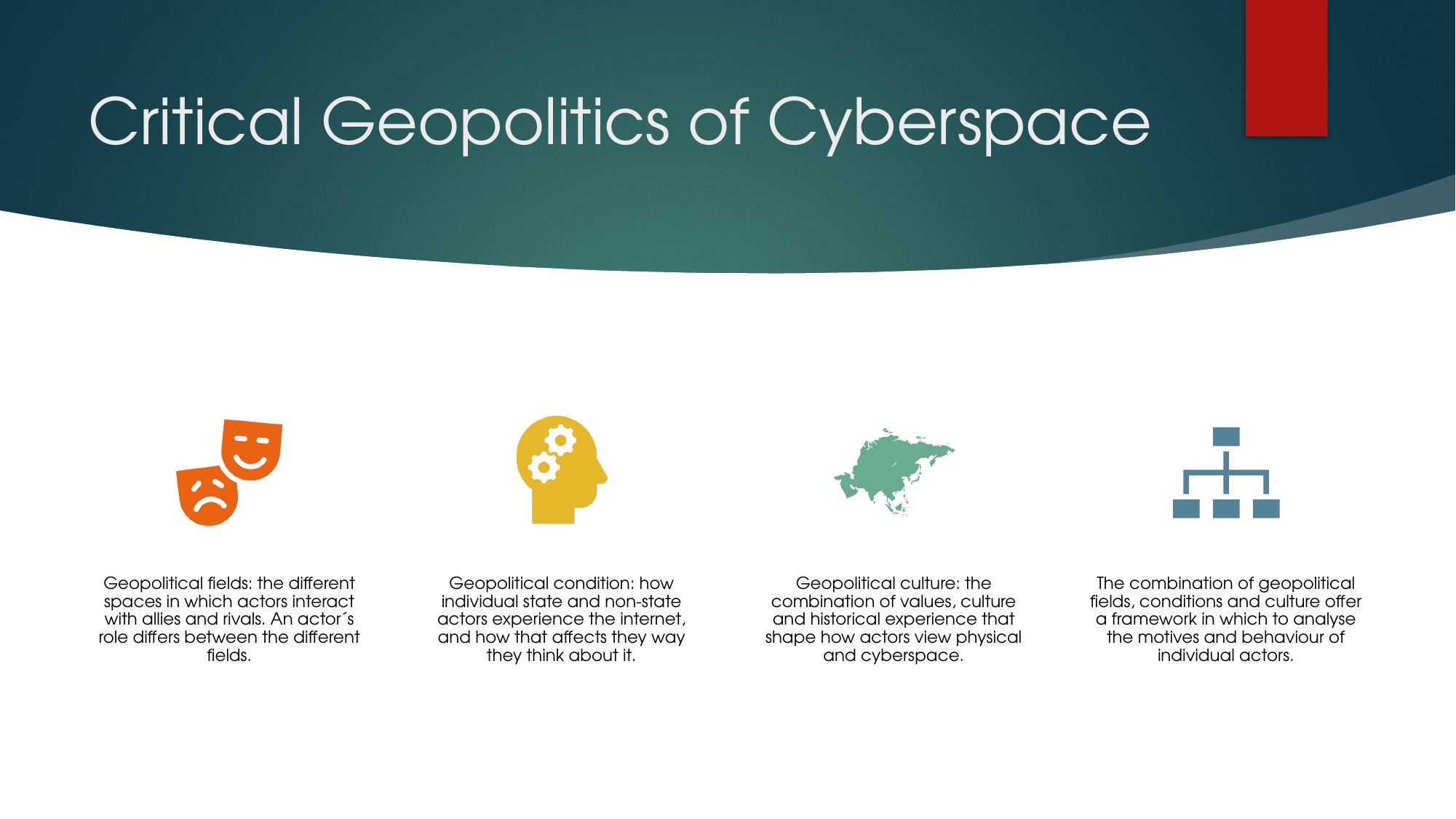

# Critical Geopolitics of Cyberspace

Geopolitical fields: the different spaces in which actors interact with allies and rivals. An actor´s role differs between the different fields.
Geopolitical condition: how individual state and non-state actors experience the internet, and how that affects they way they think about it.
Geopolitical culture: the combination of values, culture and historical experience that shape how actors view physical and cyberspace.
The combination of geopolitical fields, conditions and culture offer a framework in which to analyse the motives and behaviour of individual actors.